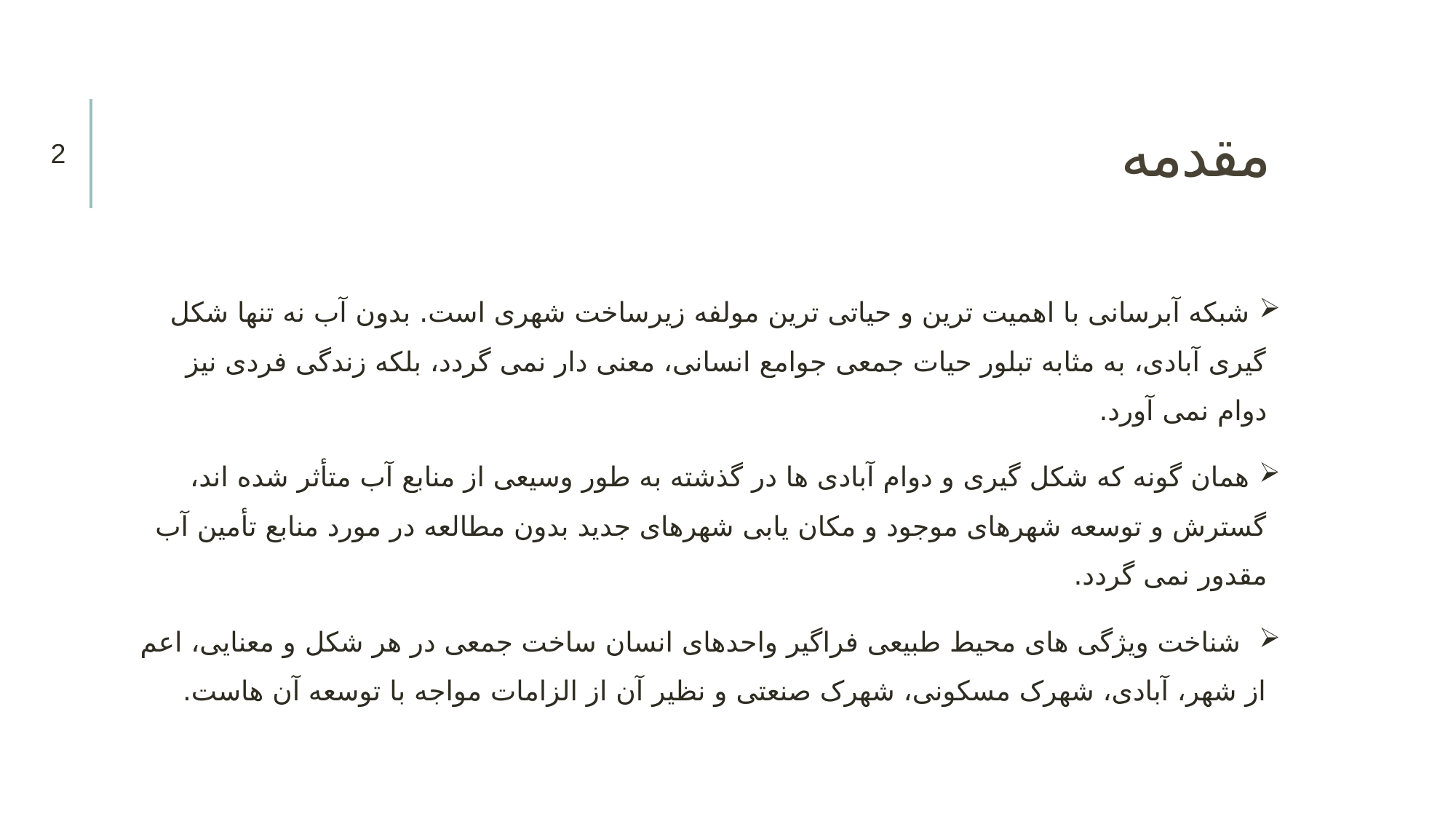

# مقدمه
2
 شبکه آبرسانی با اهمیت ترین و حیاتی ترین مولفه زیرساخت شهری است. بدون آب نه تنها شکل گیری آبادی، به مثابه تبلور حیات جمعی جوامع انسانی، معنی دار نمی گردد، بلکه زندگی فردی نیز دوام نمی آورد.
 همان گونه که شکل گیری و دوام آبادی ها در گذشته به طور وسیعی از منابع آب متأثر شده اند، گسترش و توسعه شهرهای موجود و مکان یابی شهرهای جدید بدون مطالعه در مورد منابع تأمین آب مقدور نمی گردد.
  شناخت ویژگی های محیط طبیعی فراگیر واحدهای انسان ساخت جمعی در هر شکل و معنایی، اعم از شهر، آبادی، شهرک مسکونی، شهرک صنعتی و نظیر آن از الزامات مواجه با توسعه آن هاست.